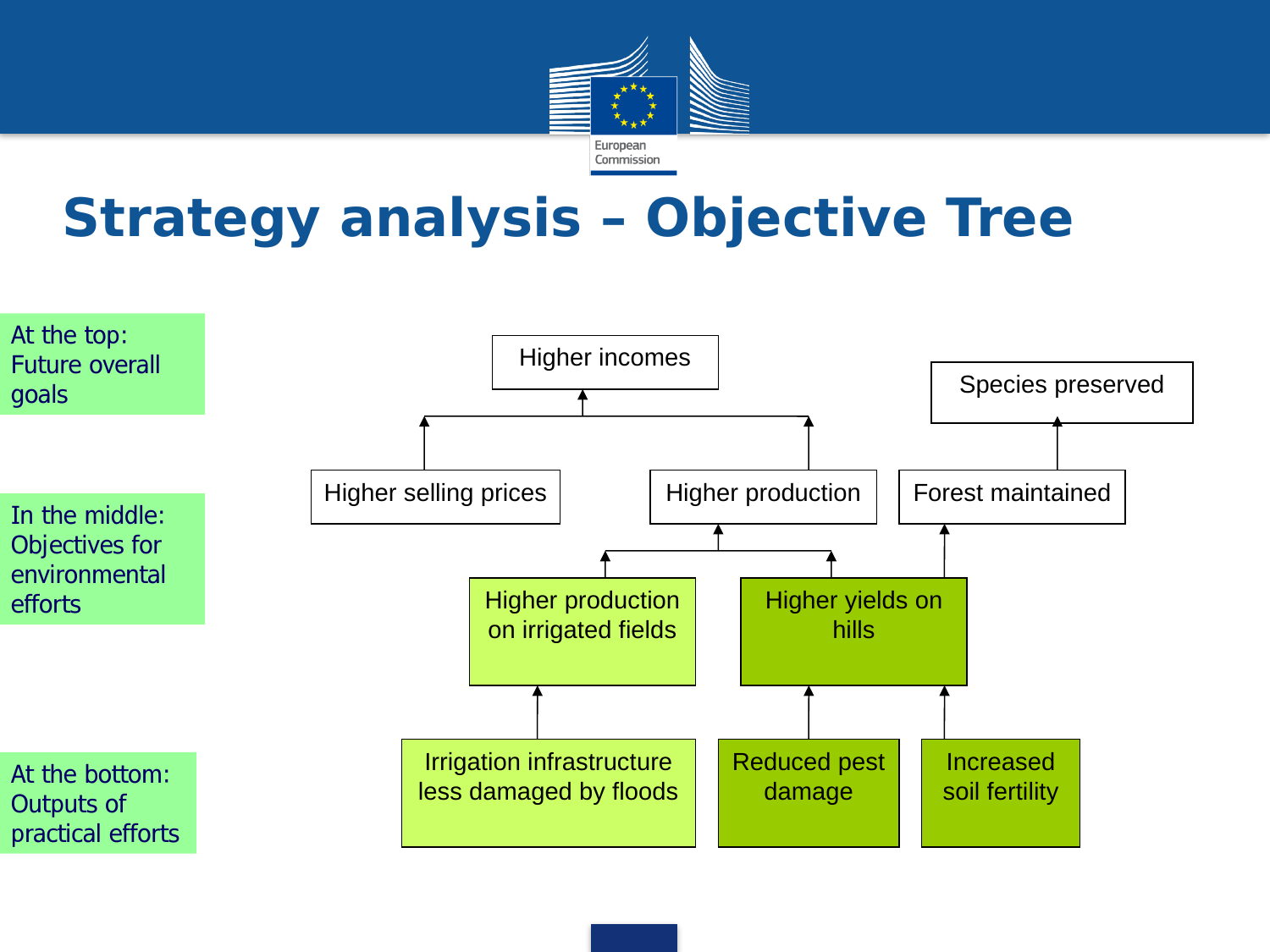

# Strategy analysis – Objective Tree

Higher incomes
Species preserved

Higher selling prices
Higher production
Forest maintained

Higher production on irrigated fields
Higher yields on hills

Irrigation infrastructure less damaged by floods
Reduced pest damage
Increased soil fertility
At the top: Future overall goals
In the middle: Objectives for environmental efforts
At the bottom: Outputs of practical efforts